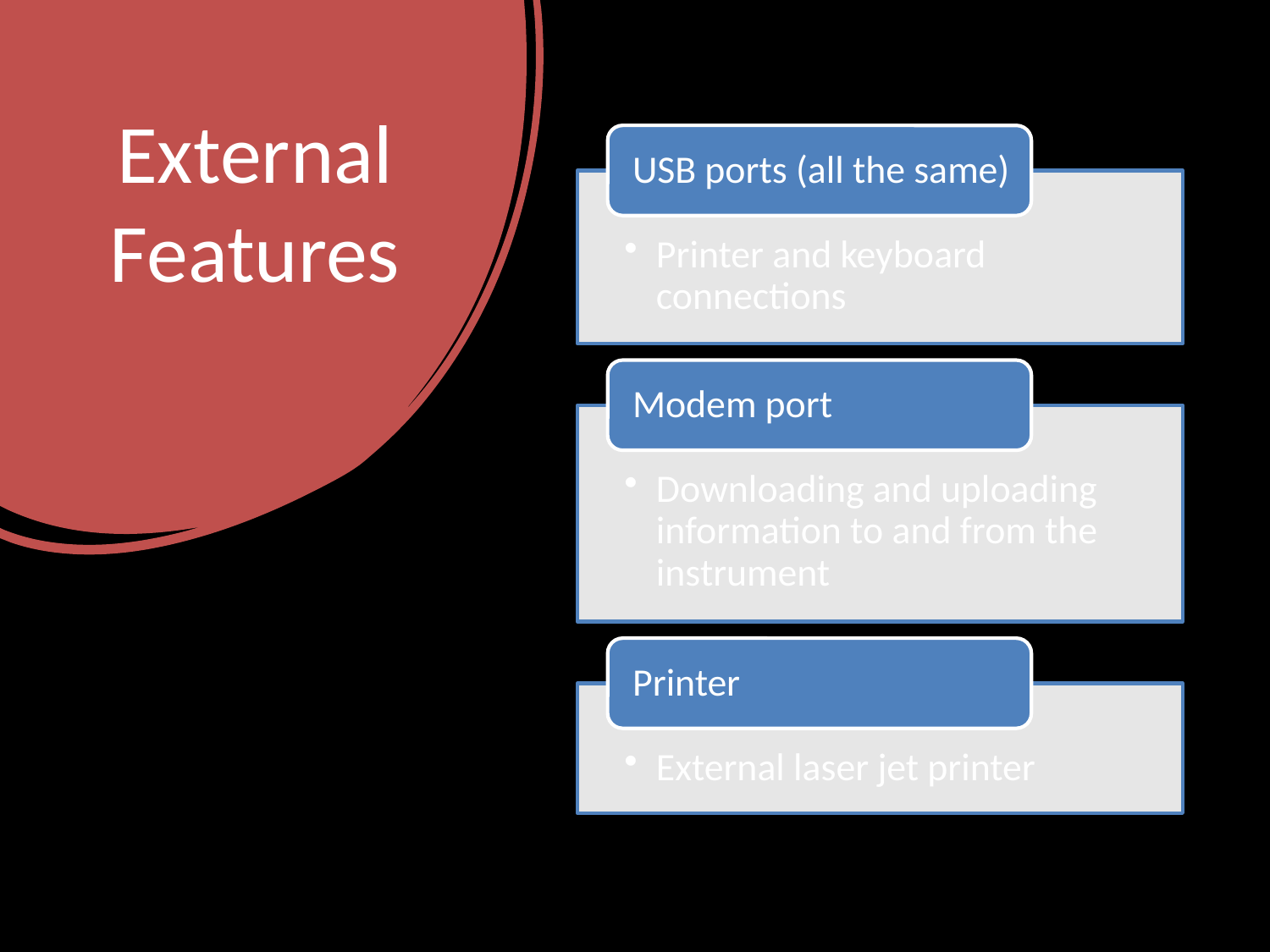

Printer and keyboard connections
USB ports (all the same)
Downloading and uploading information to and from the instrument
Modem port
External laser jet printer
Printer
# External Features
Approved and Issued: 2025.10.01